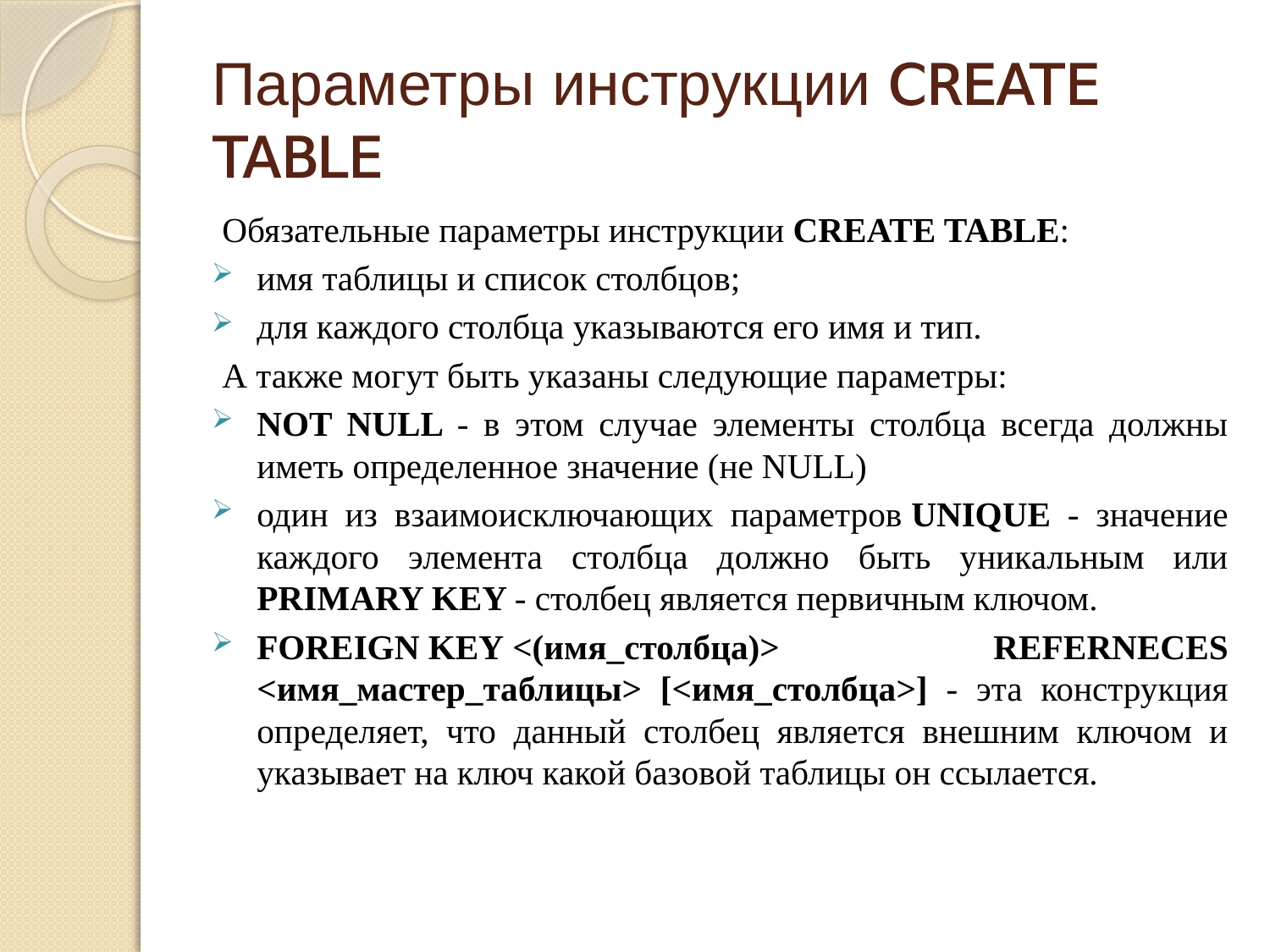

# Параметры инструкции CREATE TABLE
Обязательные параметры инструкции CREATE TABLE:
имя таблицы и список столбцов;
для каждого столбца указываются его имя и тип.
А также могут быть указаны следующие параметры:
NOT NULL - в этом случае элементы столбца всегда должны иметь определенное значение (не NULL)
один из взаимоисключающих параметров UNIQUE - значение каждого элемента столбца должно быть уникальным или PRIMARY KEY - столбец является первичным ключом.
FOREIGN KEY <(имя_столбца)> REFERNECES <имя_мастер_таблицы> [<имя_столбца>] - эта конструкция определяет, что данный столбец является внешним ключом и указывает на ключ какой базовой таблицы он ссылается.